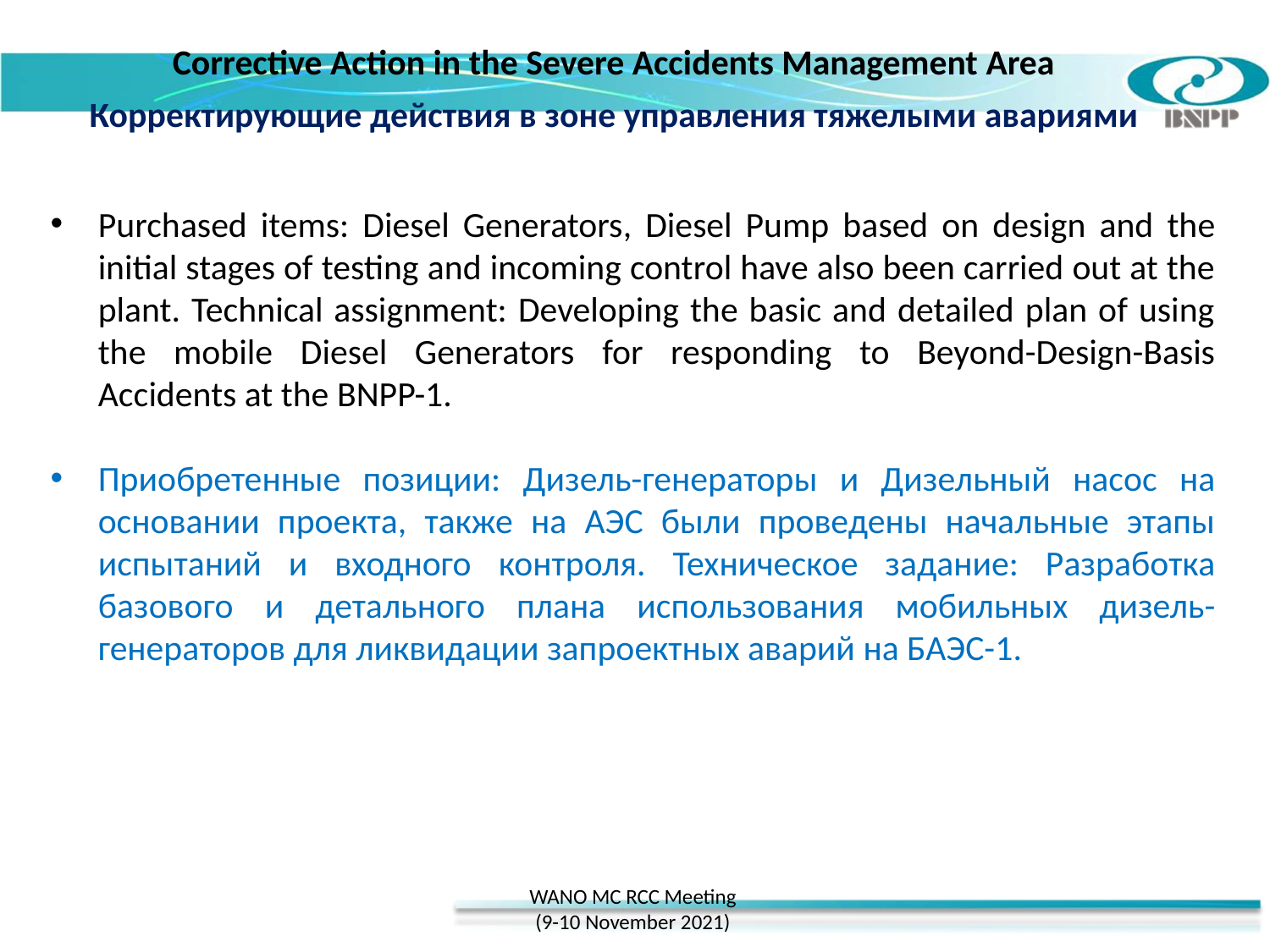

Corrective Action in the Severe Accidents Management Area
Корректирующие действия в зоне управления тяжелыми авариями

Purchased items: Diesel Generators, Diesel Pump based on design and the initial stages of testing and incoming control have also been carried out at the plant. Technical assignment: Developing the basic and detailed plan of using the mobile Diesel Generators for responding to Beyond-Design-Basis Accidents at the BNPP-1.

Приобретенные позиции: Дизель-генераторы и Дизельный насос на основании проекта, также на АЭС были проведены начальные этапы испытаний и входного контроля. Техническое задание: Разработка базового и детального плана использования мобильных дизель-генераторов для ликвидации запроектных аварий на БАЭС-1.
WANO MC RCC Meeting
(9-10 November 2021)